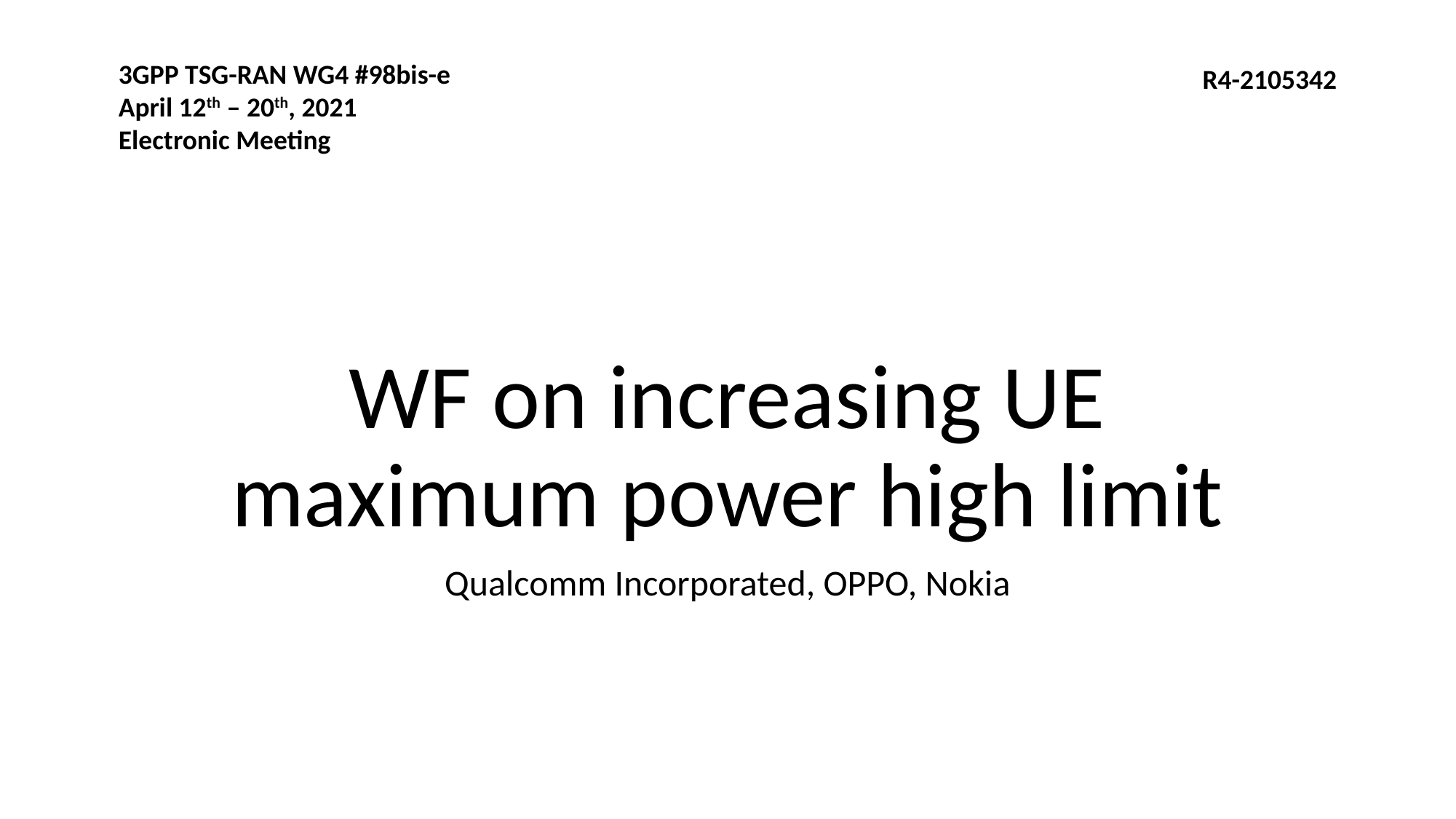

3GPP TSG-RAN WG4 #98bis-e
April 12th ‒ 20th, 2021
Electronic Meeting
R4-2105342
# WF on increasing UE maximum power high limit
Qualcomm Incorporated, OPPO, Nokia